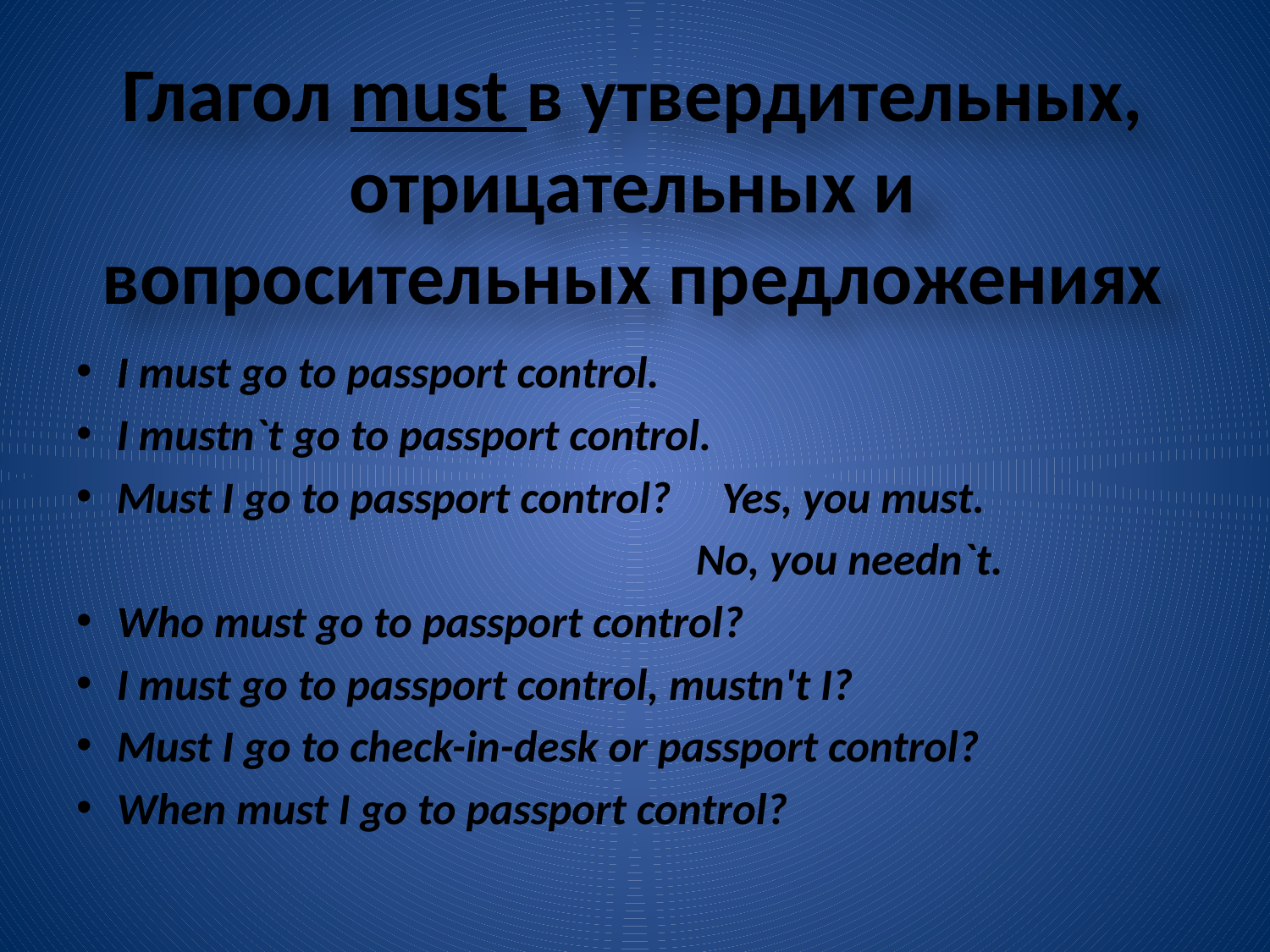

# Глагол must в утвердительных, отрицательных и вопросительных предложениях
I must go to passport control.
I mustn`t go to passport control.
Must I go to passport control?     Yes, you must.
                                                             No, you needn`t.
Who must go to passport control?
I must go to passport control, mustn't I?
Must I go to check-in-desk or passport control?
When must I go to passport control?